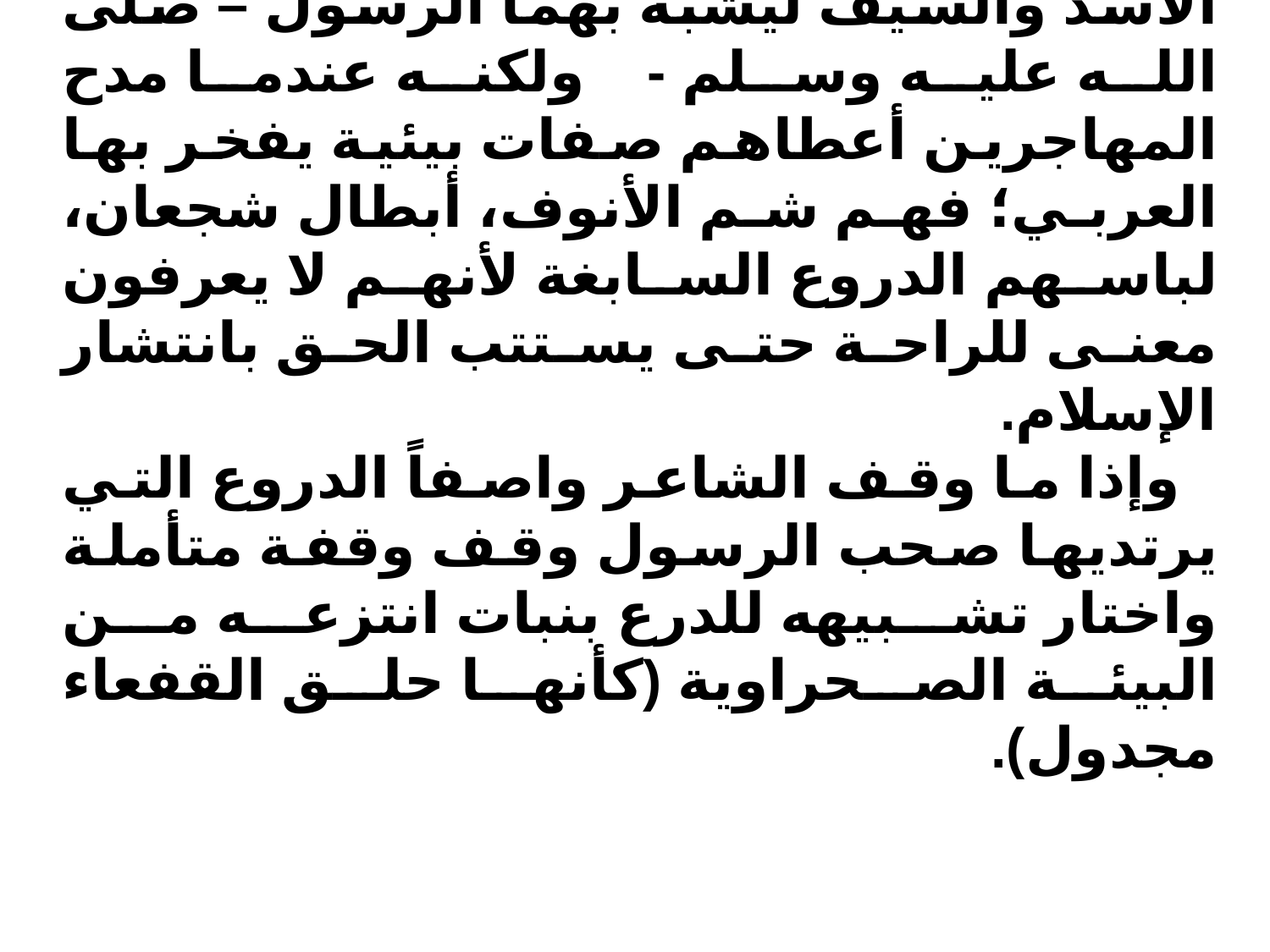

وهكذا لم يجد كعب أقوى وأعظم من الأسد والسيف ليشبه بهما الرسول – صلى الله عليه وسلم -    ولكنه عندما مدح المهاجرين أعطاهم صفات بيئية يفخر بها العربي؛ فهم شم الأنوف، أبطال شجعان، لباسهم الدروع السابغة لأنهم لا يعرفون معنى للراحة حتى يستتب الحق بانتشار الإسلام.
وإذا ما وقف الشاعر واصفاً الدروع التي يرتديها صحب الرسول وقف وقفة متأملة واختار تشبيهه للدرع بنبات انتزعه من البيئة الصحراوية (كأنها حلق القفعاء مجدول).